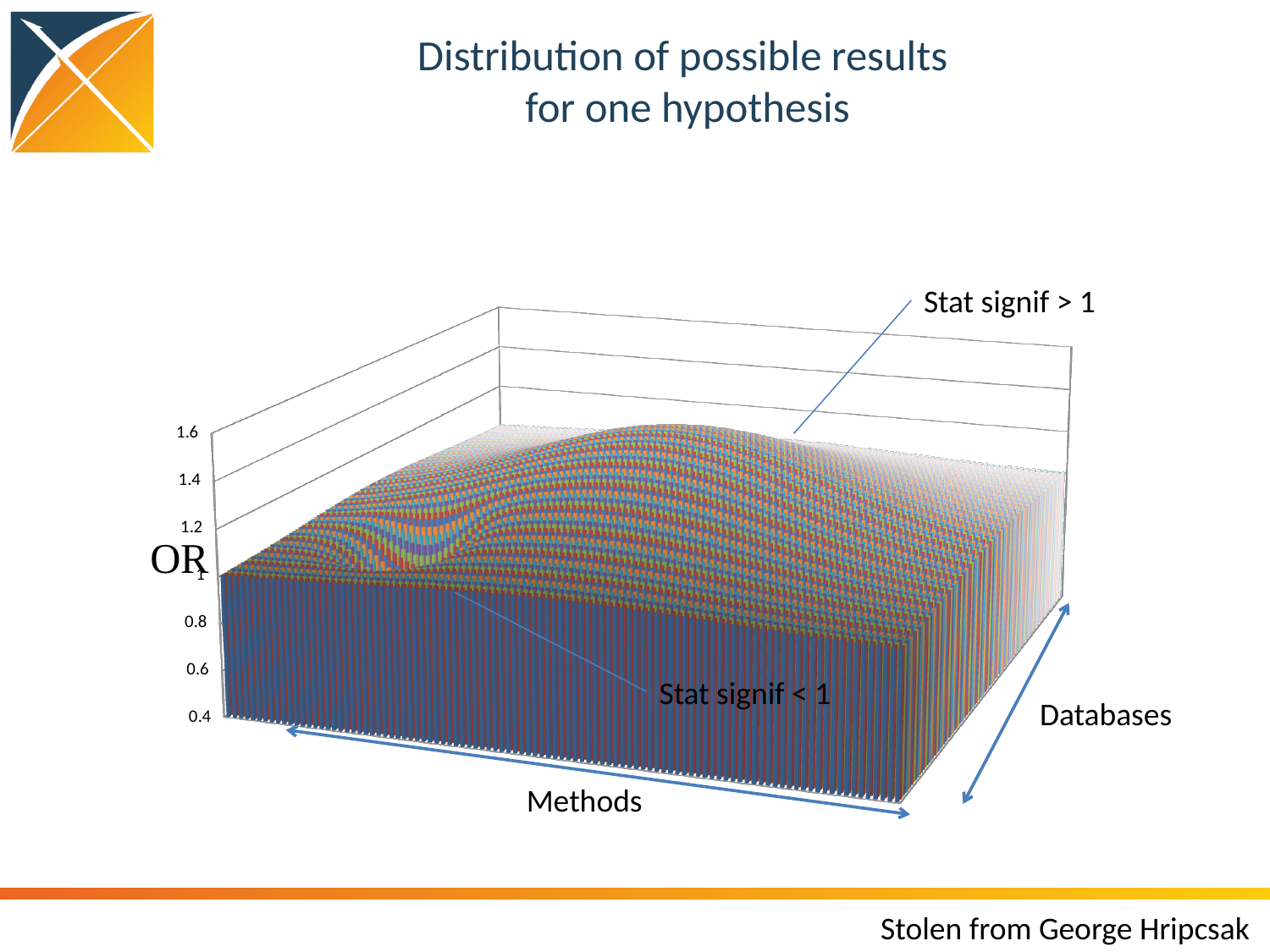

# Distribution of possible results for one hypothesis
Stat signif > 1

[unsupported chart]

Stat signif < 1
Databases
Methods
Stolen from George Hripcsak